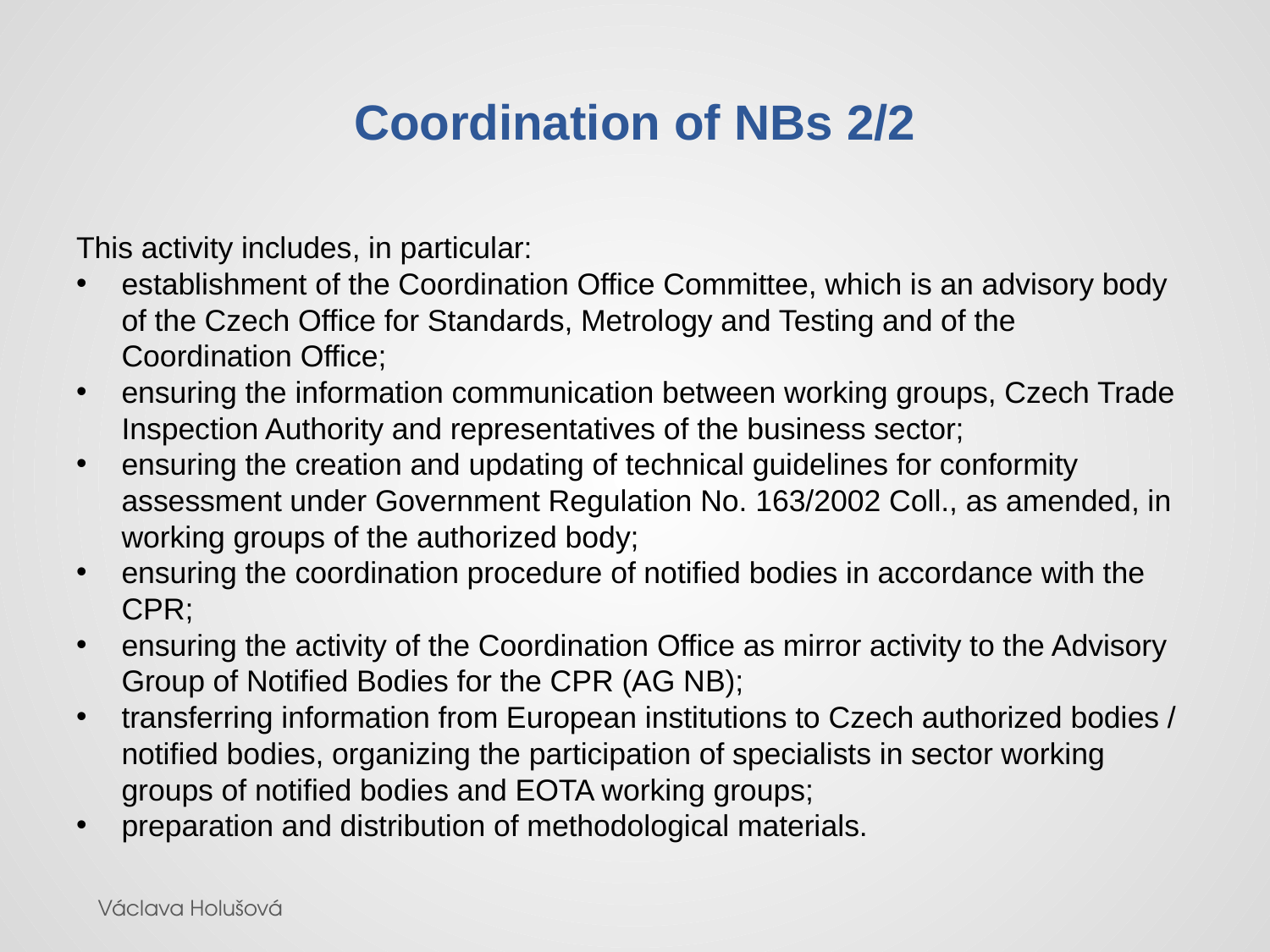

# Coordination of NBs 2/2
This activity includes, in particular:
establishment of the Coordination Office Committee, which is an advisory body of the Czech Office for Standards, Metrology and Testing and of the Coordination Office;
ensuring the information communication between working groups, Czech Trade Inspection Authority and representatives of the business sector;
ensuring the creation and updating of technical guidelines for conformity assessment under Government Regulation No. 163/2002 Coll., as amended, in working groups of the authorized body;
ensuring the coordination procedure of notified bodies in accordance with the CPR;
ensuring the activity of the Coordination Office as mirror activity to the Advisory Group of Notified Bodies for the CPR (AG NB);
transferring information from European institutions to Czech authorized bodies / notified bodies, organizing the participation of specialists in sector working groups of notified bodies and EOTA working groups;
preparation and distribution of methodological materials.

Václava Holušová